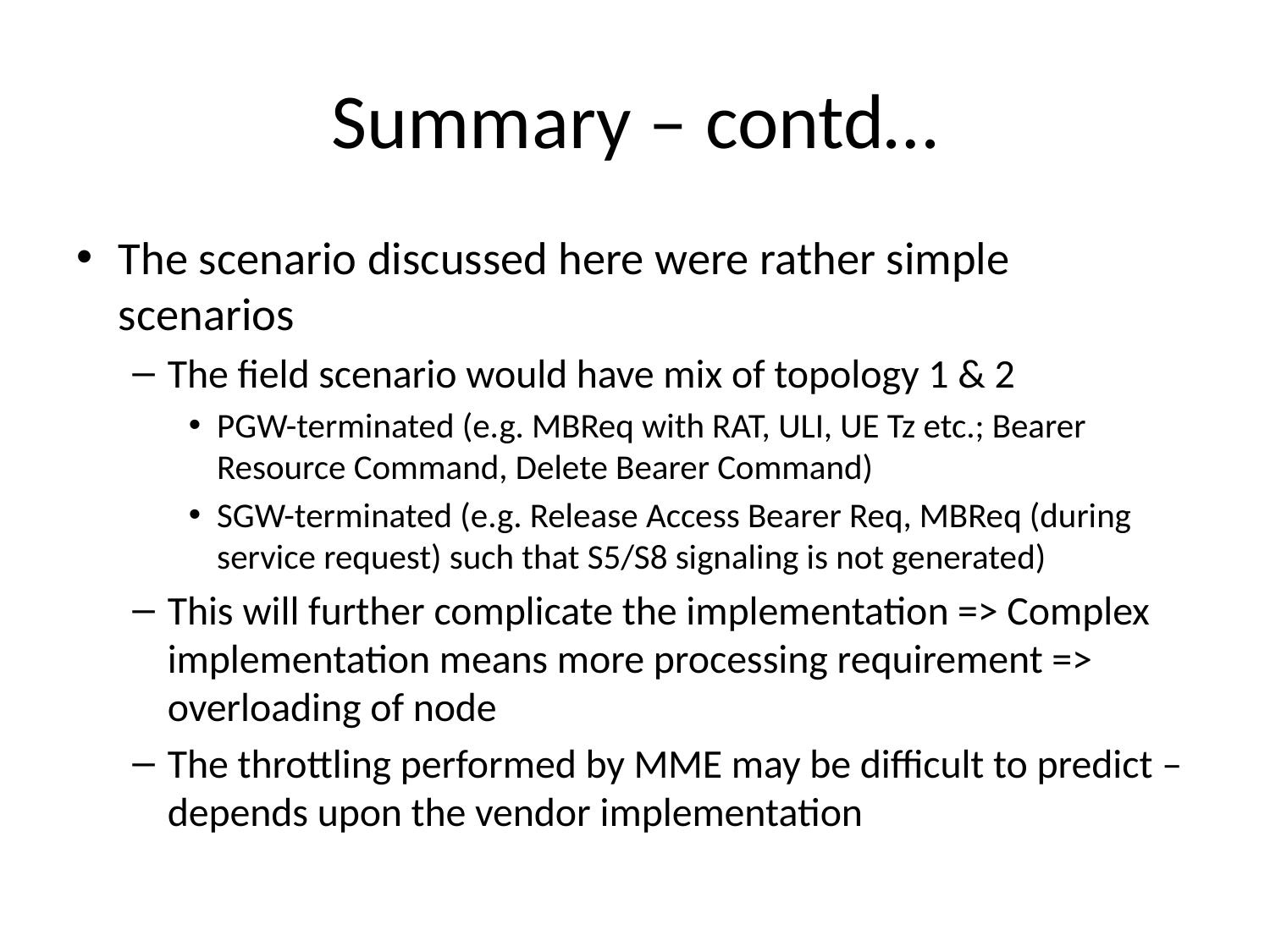

# Summary – contd…
The scenario discussed here were rather simple scenarios
The field scenario would have mix of topology 1 & 2
PGW-terminated (e.g. MBReq with RAT, ULI, UE Tz etc.; Bearer Resource Command, Delete Bearer Command)
SGW-terminated (e.g. Release Access Bearer Req, MBReq (during service request) such that S5/S8 signaling is not generated)
This will further complicate the implementation => Complex implementation means more processing requirement => overloading of node
The throttling performed by MME may be difficult to predict – depends upon the vendor implementation